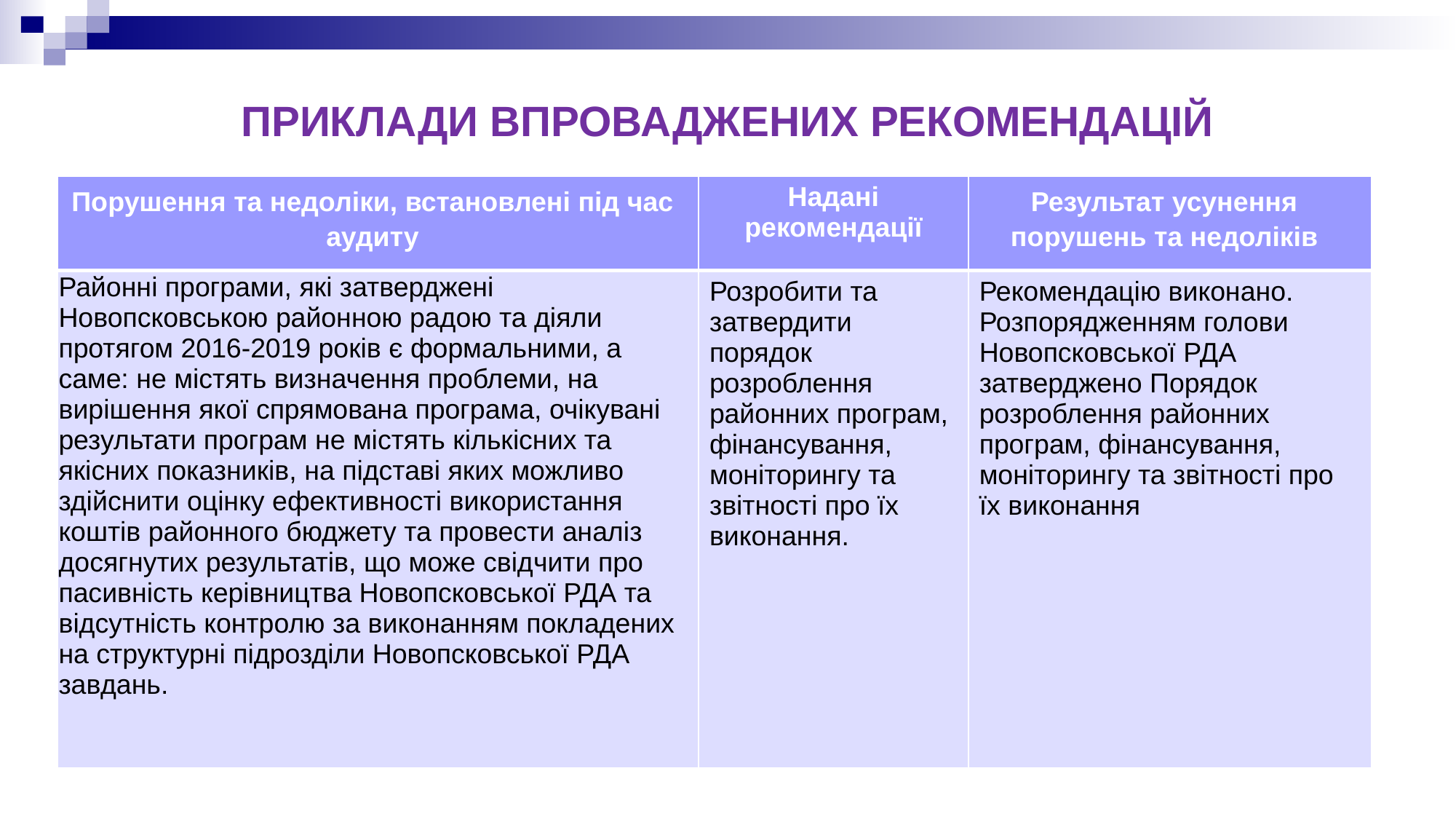

# ПРИКЛАДИ ВПРОВАДЖЕНИХ РЕКОМЕНДАЦІЙ
| Порушення та недоліки, встановлені під час аудиту | Надані рекомендації | Результат усунення порушень та недоліків |
| --- | --- | --- |
| Районні програми, які затверджені Новопсковською районною радою та діяли протягом 2016-2019 років є формальними, а саме: не містять визначення проблеми, на вирішення якої спрямована програма, очікувані результати програм не містять кількісних та якісних показників, на підставі яких можливо здійснити оцінку ефективності використання коштів районного бюджету та провести аналіз досягнутих результатів, що може свідчити про пасивність керівництва Новопсковської РДА та відсутність контролю за виконанням покладених на структурні підрозділи Новопсковської РДА завдань. | Розробити та затвердити порядок розроблення районних програм, фінансування, моніторингу та звітності про їх виконання. | Рекомендацію виконано. Розпорядженням голови Новопсковської РДА затверджено Порядок розроблення районних програм, фінансування, моніторингу та звітності про їх виконання |